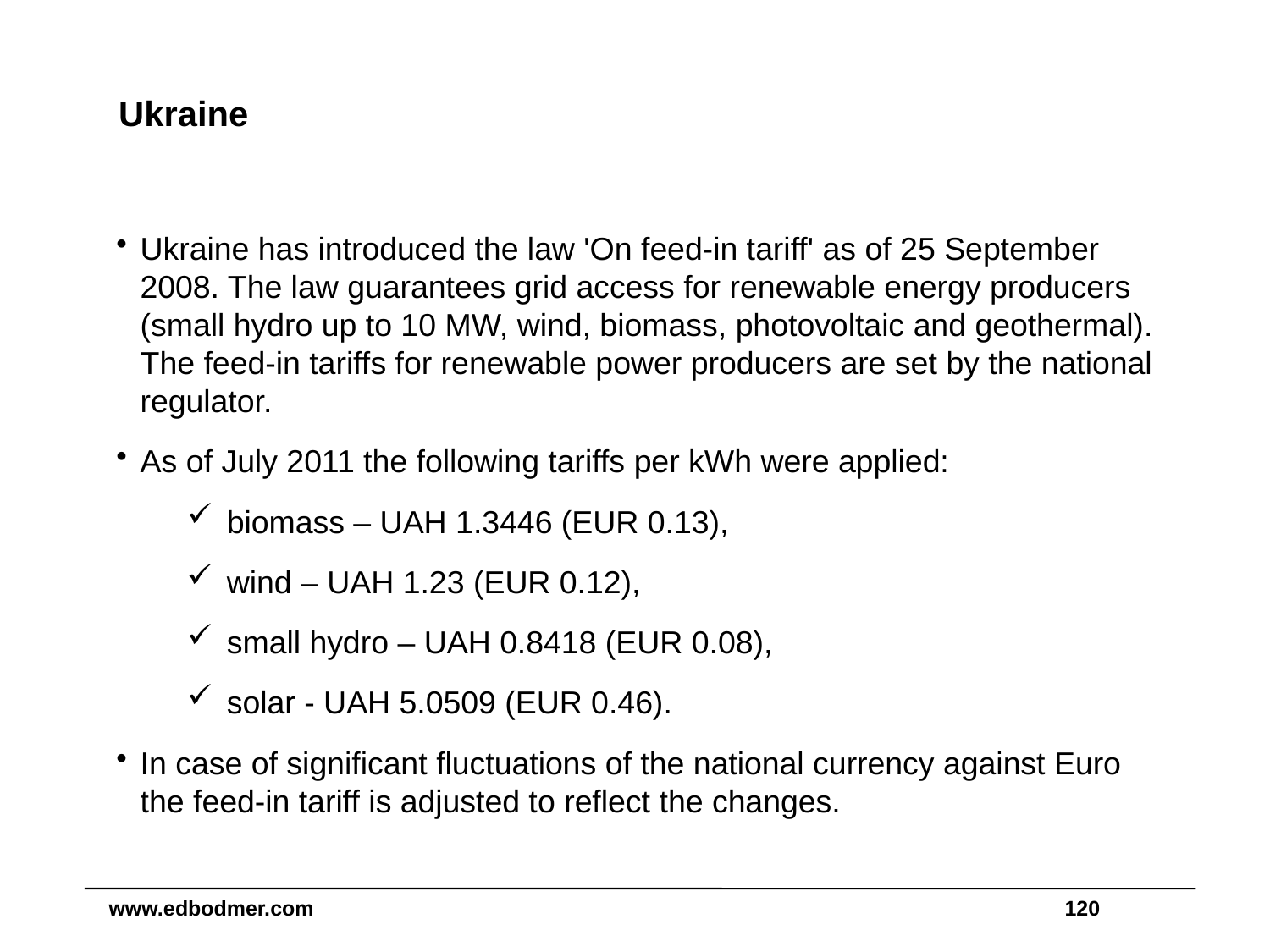

# Ukraine
Ukraine has introduced the law 'On feed-in tariff' as of 25 September 2008. The law guarantees grid access for renewable energy producers (small hydro up to 10 MW, wind, biomass, photovoltaic and geothermal). The feed-in tariffs for renewable power producers are set by the national regulator.
As of July 2011 the following tariffs per kWh were applied:
biomass – UAH 1.3446 (EUR 0.13),
wind – UAH 1.23 (EUR 0.12),
small hydro – UAH 0.8418 (EUR 0.08),
solar - UAH 5.0509 (EUR 0.46).
In case of significant fluctuations of the national currency against Euro the feed-in tariff is adjusted to reflect the changes.